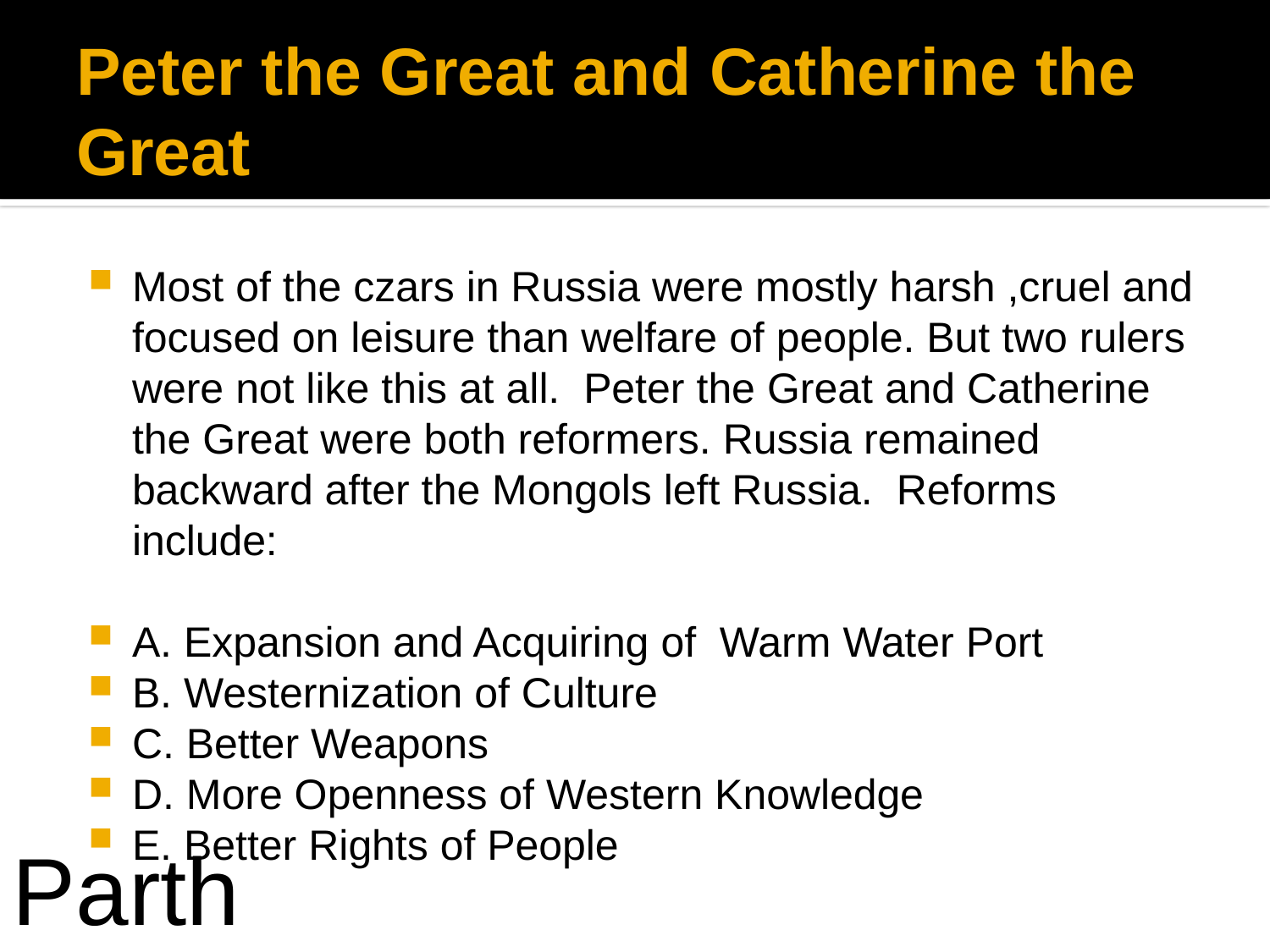

# Peter the Great and Catherine the Great
Most of the czars in Russia were mostly harsh ,cruel and focused on leisure than welfare of people. But two rulers were not like this at all.  Peter the Great and Catherine the Great were both reformers. Russia remained backward after the Mongols left Russia.  Reforms include:

A. Expansion and Acquiring of  Warm Water Port
B. Westernization of Culture
C. Better Weapons
D. More Openness of Western Knowledge
E. Better Rights of People
Parth